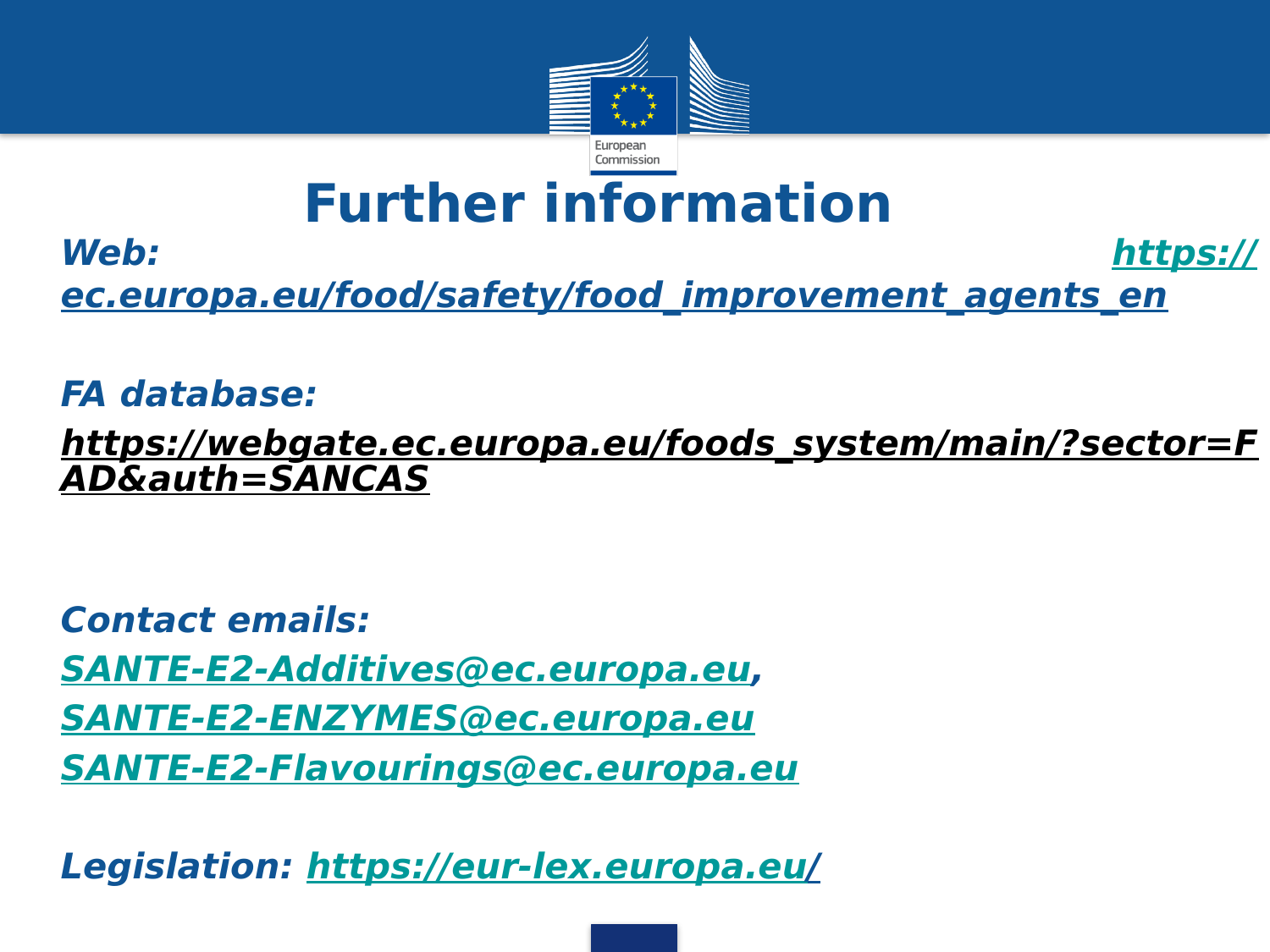

# Further information
Web: https://ec.europa.eu/food/safety/food_improvement_agents_en

FA database:
https://webgate.ec.europa.eu/foods_system/main/?sector=FAD&auth=SANCAS

Contact emails:
SANTE-E2-Additives@ec.europa.eu,
SANTE-E2-ENZYMES@ec.europa.eu
SANTE-E2-Flavourings@ec.europa.eu

Legislation: https://eur-lex.europa.eu/